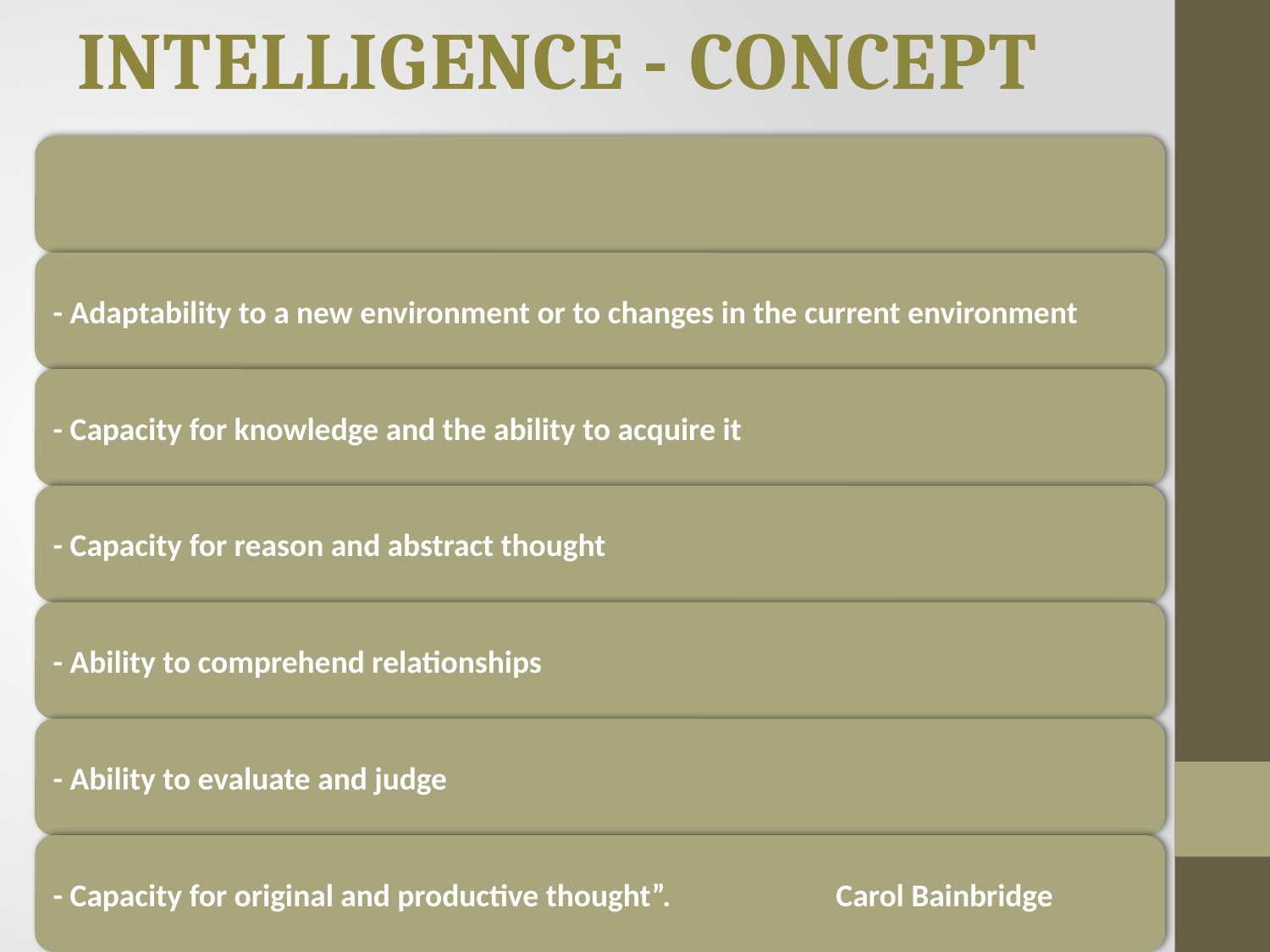

# INTELLIGENCE - CONCEPT
- Adaptability to a new environment or to changes in the current environment
- Capacity for knowledge and the ability to acquire it
- Capacity for reason and abstract thought
- Ability to comprehend relationships
- Ability to evaluate and judge
- Capacity for original and productive thought”.                       Carol Bainbridge